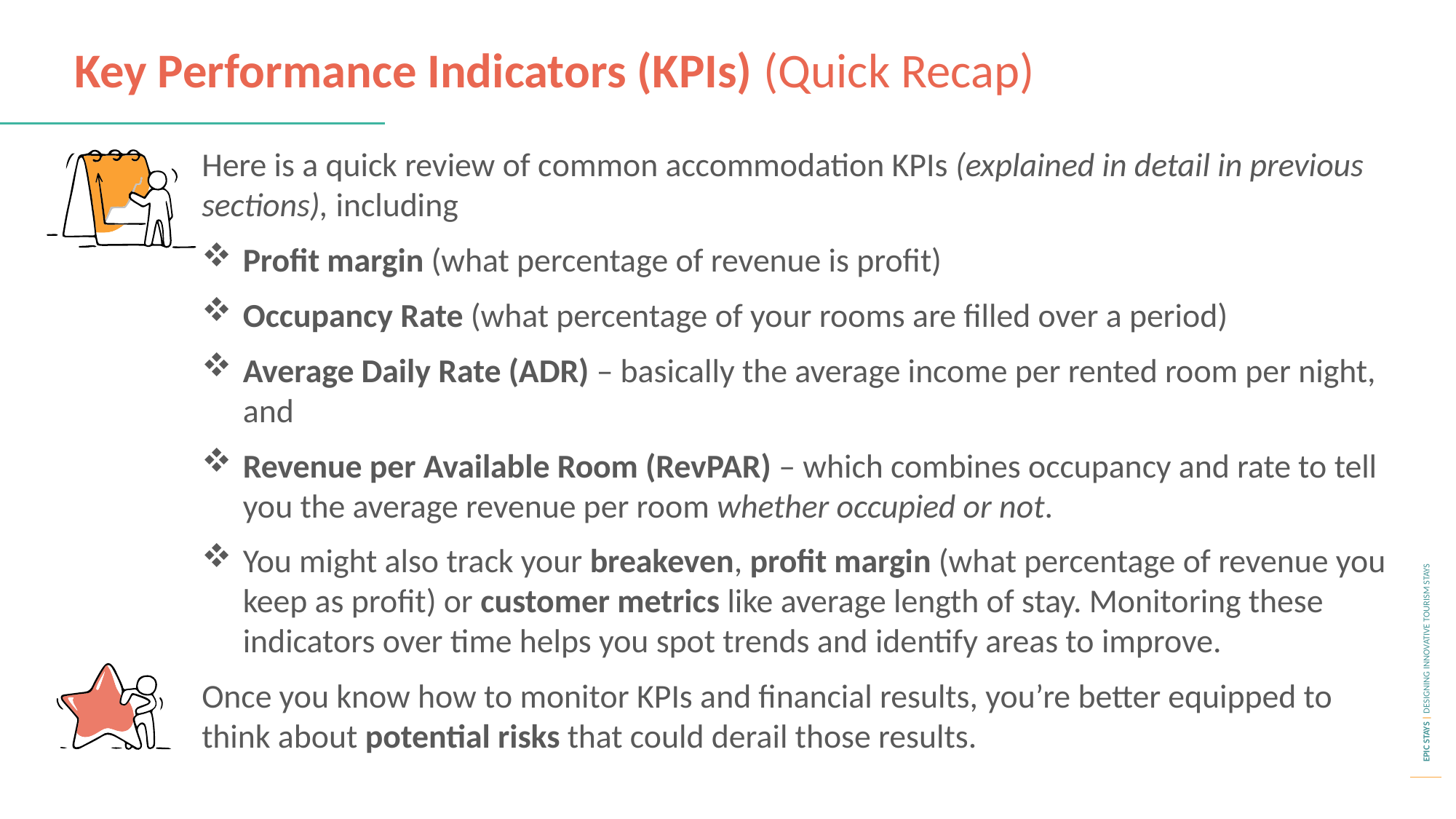

Key Performance Indicators (KPIs) (Quick Recap)
Here is a quick review of common accommodation KPIs (explained in detail in previous sections), including
Profit margin (what percentage of revenue is profit)
Occupancy Rate (what percentage of your rooms are filled over a period)
Average Daily Rate (ADR) – basically the average income per rented room per night, and
Revenue per Available Room (RevPAR) – which combines occupancy and rate to tell you the average revenue per room whether occupied or not.
You might also track your breakeven, profit margin (what percentage of revenue you keep as profit) or customer metrics like average length of stay. Monitoring these indicators over time helps you spot trends and identify areas to improve.
Once you know how to monitor KPIs and financial results, you’re better equipped to think about potential risks that could derail those results.